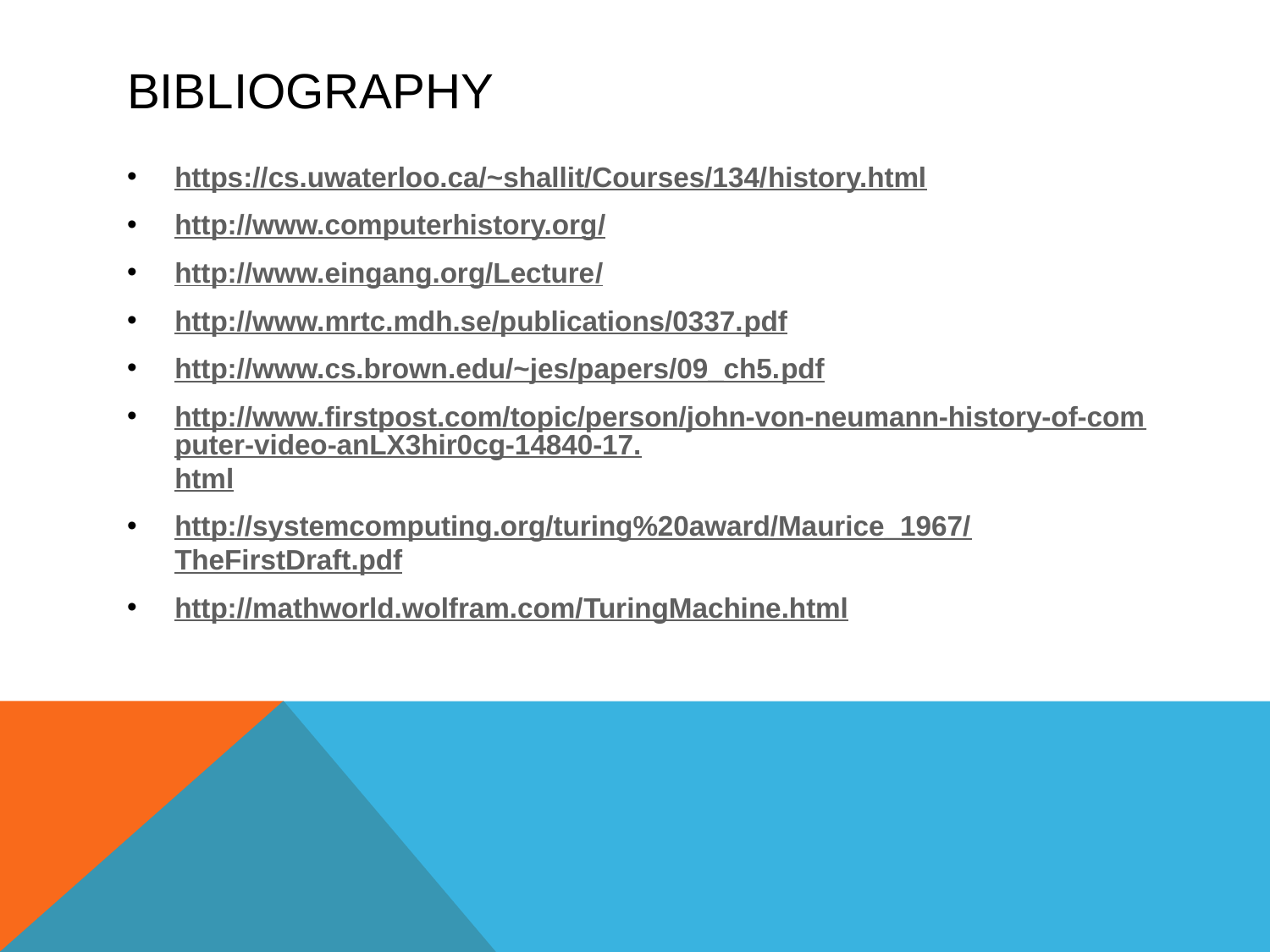

# Bibliography
https://cs.uwaterloo.ca/~shallit/Courses/134/history.html
http://www.computerhistory.org/
http://www.eingang.org/Lecture/
http://www.mrtc.mdh.se/publications/0337.pdf
http://www.cs.brown.edu/~jes/papers/09_ch5.pdf
http://www.firstpost.com/topic/person/john-von-neumann-history-of-computer-video-anLX3hir0cg-14840-17.html
http://systemcomputing.org/turing%20award/Maurice_1967/TheFirstDraft.pdf
http://mathworld.wolfram.com/TuringMachine.html